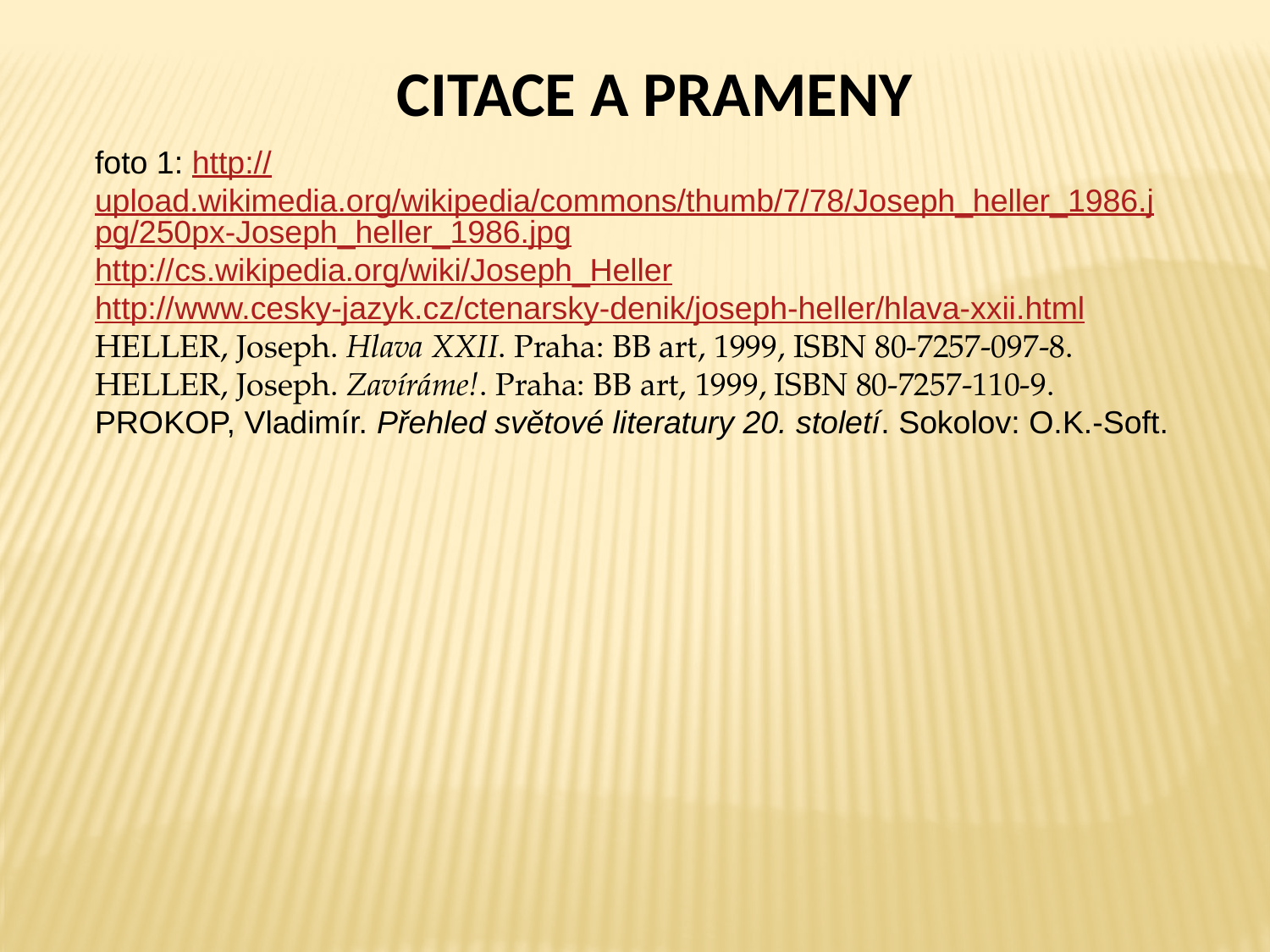

CITACE A PRAMENY
foto 1: http://upload.wikimedia.org/wikipedia/commons/thumb/7/78/Joseph_heller_1986.jpg/250px-Joseph_heller_1986.jpg
http://cs.wikipedia.org/wiki/Joseph_Heller
http://www.cesky-jazyk.cz/ctenarsky-denik/joseph-heller/hlava-xxii.html
HELLER, Joseph. Hlava XXII. Praha: BB art, 1999, ISBN 80-7257-097-8.
HELLER, Joseph. Zavíráme!. Praha: BB art, 1999, ISBN 80-7257-110-9.
PROKOP, Vladimír. Přehled světové literatury 20. století. Sokolov: O.K.-Soft.